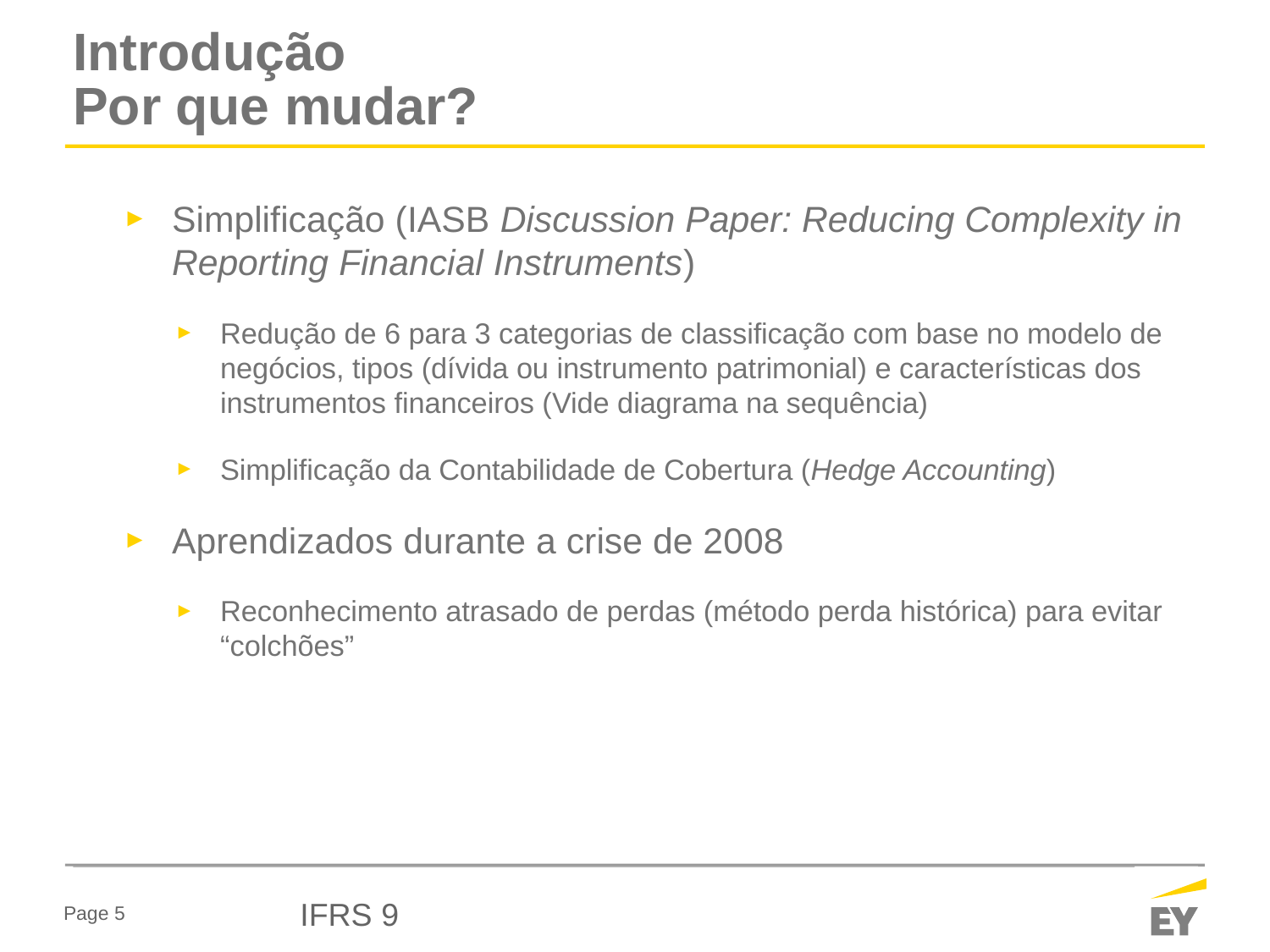

# Introdução Por que mudar?
Simplificação (IASB Discussion Paper: Reducing Complexity in Reporting Financial Instruments)
Redução de 6 para 3 categorias de classificação com base no modelo de negócios, tipos (dívida ou instrumento patrimonial) e características dos instrumentos financeiros (Vide diagrama na sequência)
Simplificação da Contabilidade de Cobertura (Hedge Accounting)
Aprendizados durante a crise de 2008
Reconhecimento atrasado de perdas (método perda histórica) para evitar “colchões”

IFRS 9